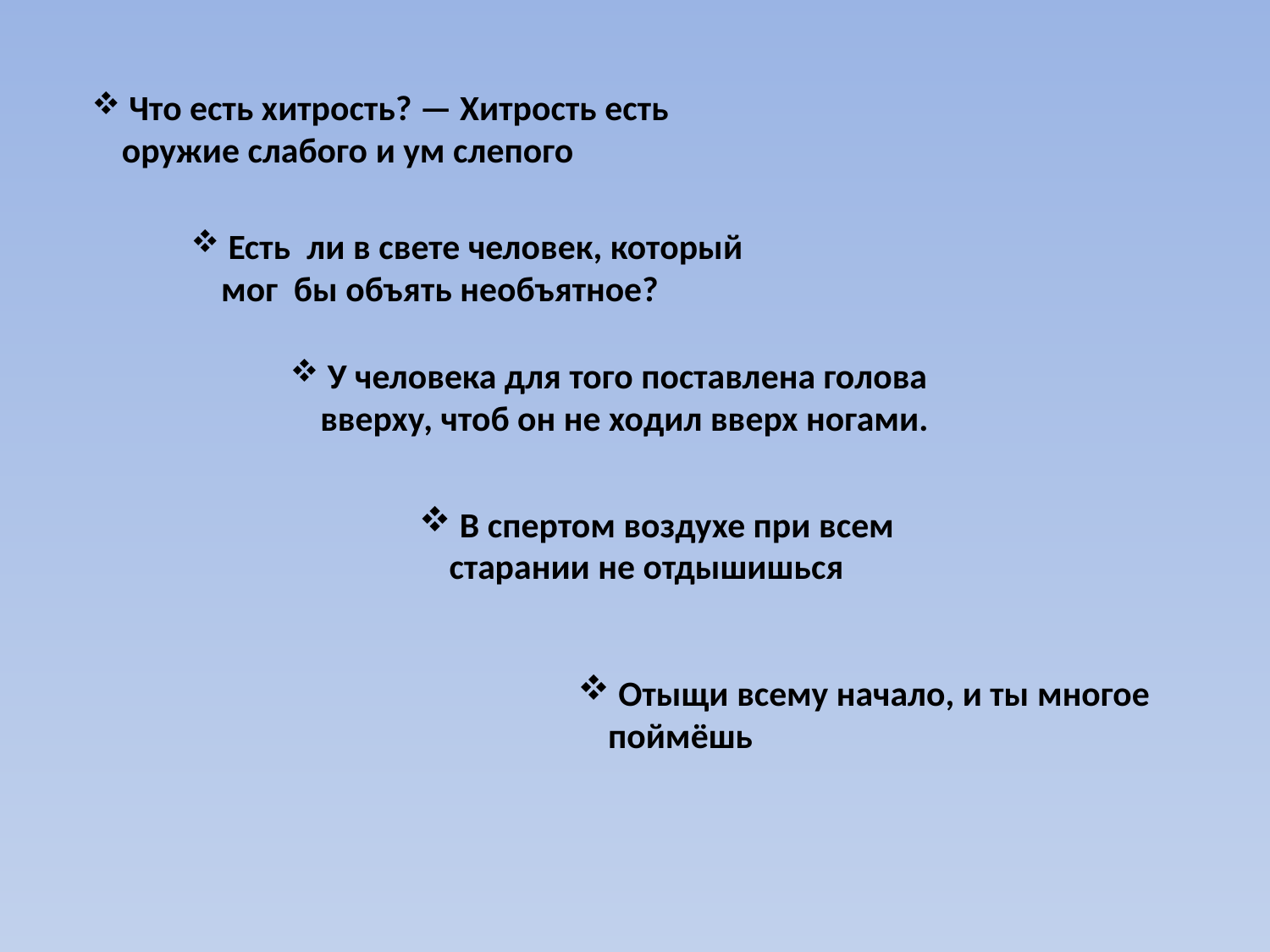

Что есть хитрость? — Хитрость есть оружие слабого и ум слепого
 Есть  ли в свете человек, который мог  бы объять необъятное?
 У человека для того поставлена голова вверху, чтоб он не ходил вверх ногами.
 В спертом воздухе при всем старании не отдышишься
 Отыщи всему начало, и ты многое поймёшь